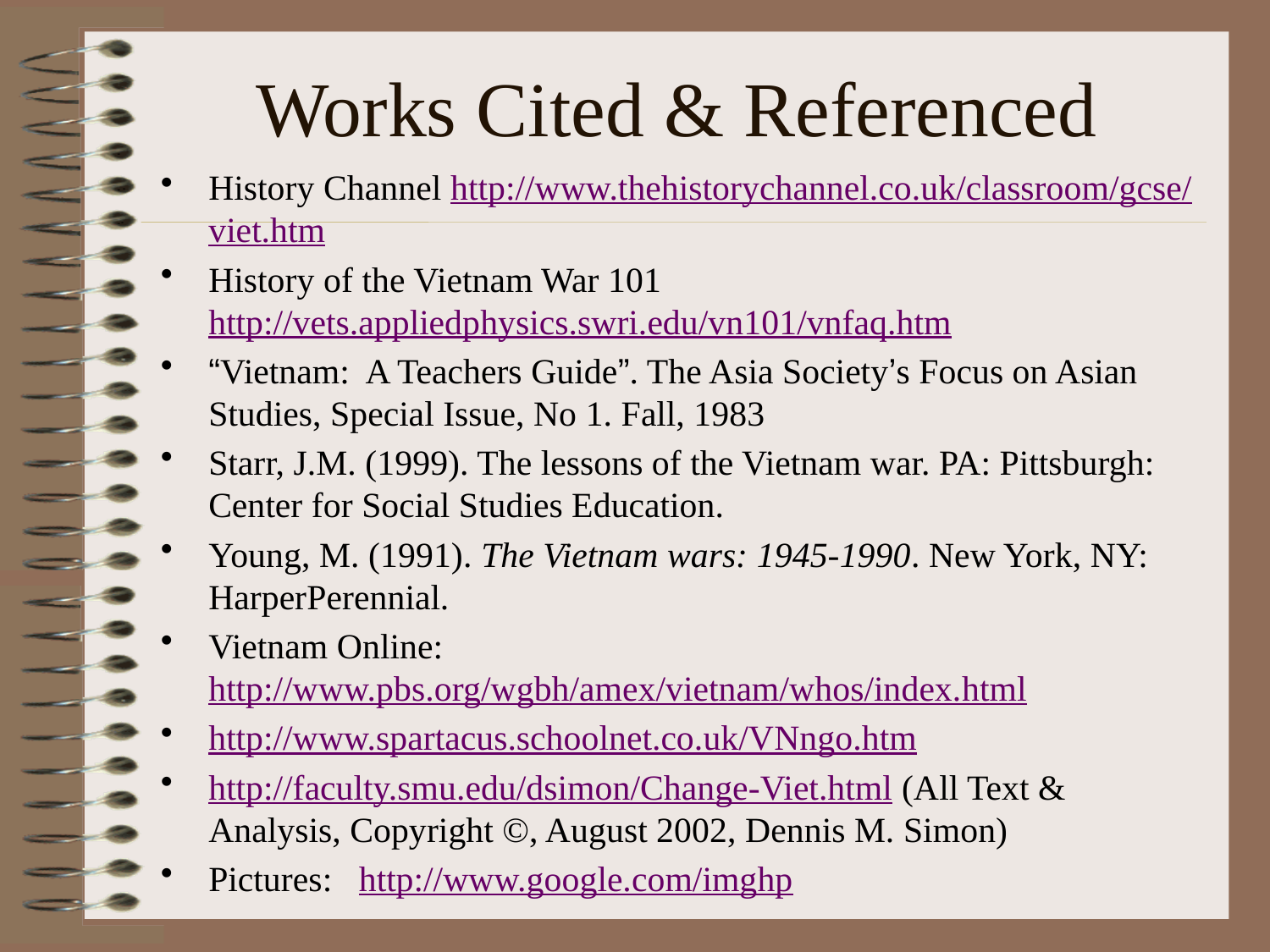

# Works Cited & Referenced
History Channel http://www.thehistorychannel.co.uk/classroom/gcse/viet.htm
History of the Vietnam War 101 http://vets.appliedphysics.swri.edu/vn101/vnfaq.htm
“Vietnam:  A Teachers Guide”. The Asia Society’s Focus on Asian Studies, Special Issue, No 1. Fall, 1983
Starr, J.M. (1999). The lessons of the Vietnam war. PA: Pittsburgh: Center for Social Studies Education.
Young, M. (1991). The Vietnam wars: 1945-1990. New York, NY: HarperPerennial.
Vietnam Online: http://www.pbs.org/wgbh/amex/vietnam/whos/index.html
http://www.spartacus.schoolnet.co.uk/VNngo.htm
http://faculty.smu.edu/dsimon/Change-Viet.html (All Text & Analysis, Copyright ©, August 2002, Dennis M. Simon)
Pictures:   http://www.google.com/imghp